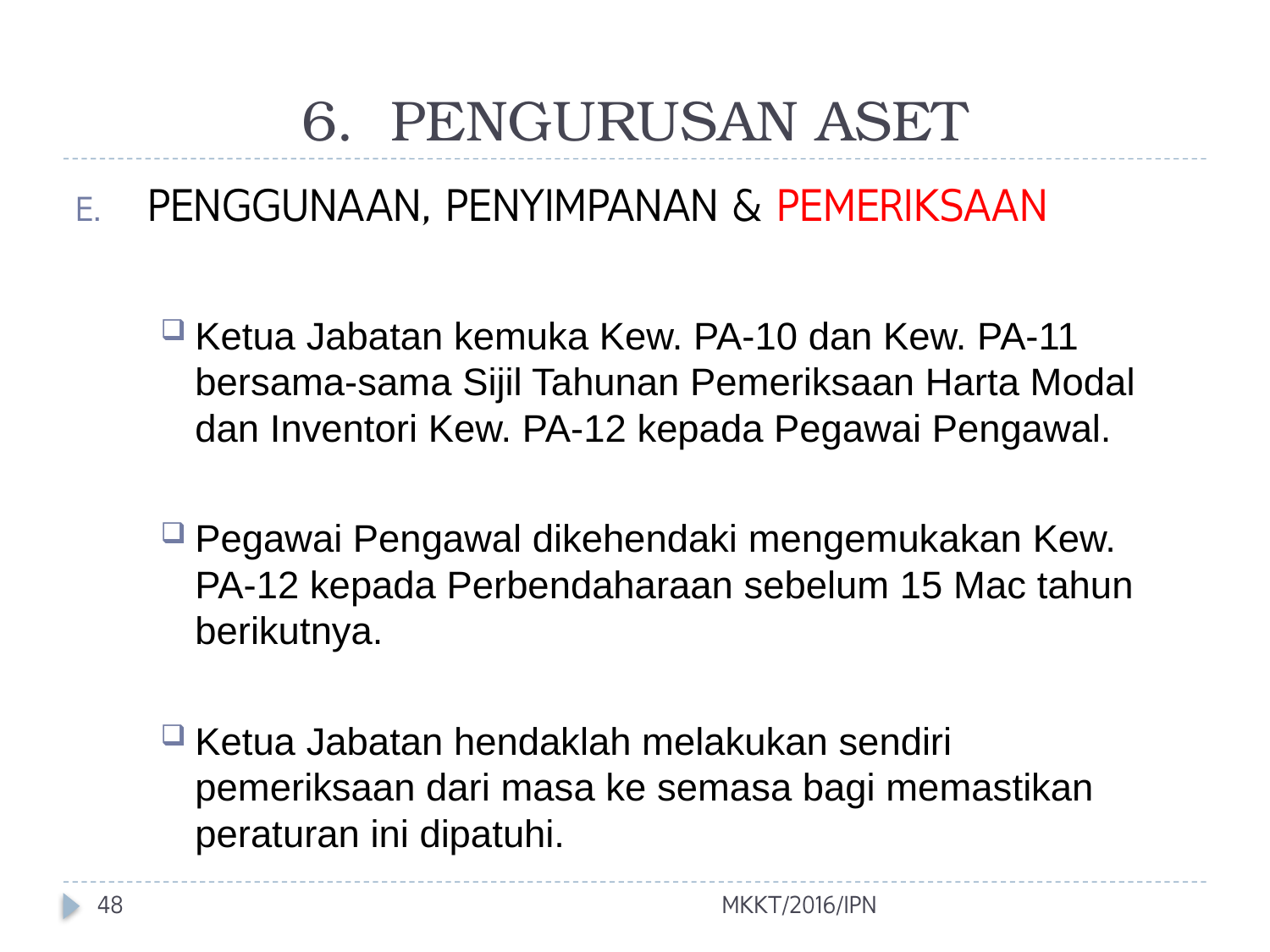

# 6.  PENGURUSAN ASET
PENGGUNAAN, PENYIMPANAN & PEMERIKSAAN

Ketua Jabatan kemuka Kew. PA-10 dan Kew. PA-11 bersama-sama Sijil Tahunan Pemeriksaan Harta Modal dan Inventori Kew. PA-12 kepada Pegawai Pengawal.

Pegawai Pengawal dikehendaki mengemukakan Kew. PA-12 kepada Perbendaharaan sebelum 15 Mac tahun berikutnya.

Ketua Jabatan hendaklah melakukan sendiri pemeriksaan dari masa ke semasa bagi memastikan peraturan ini dipatuhi.

48
MKKT/2016/IPN